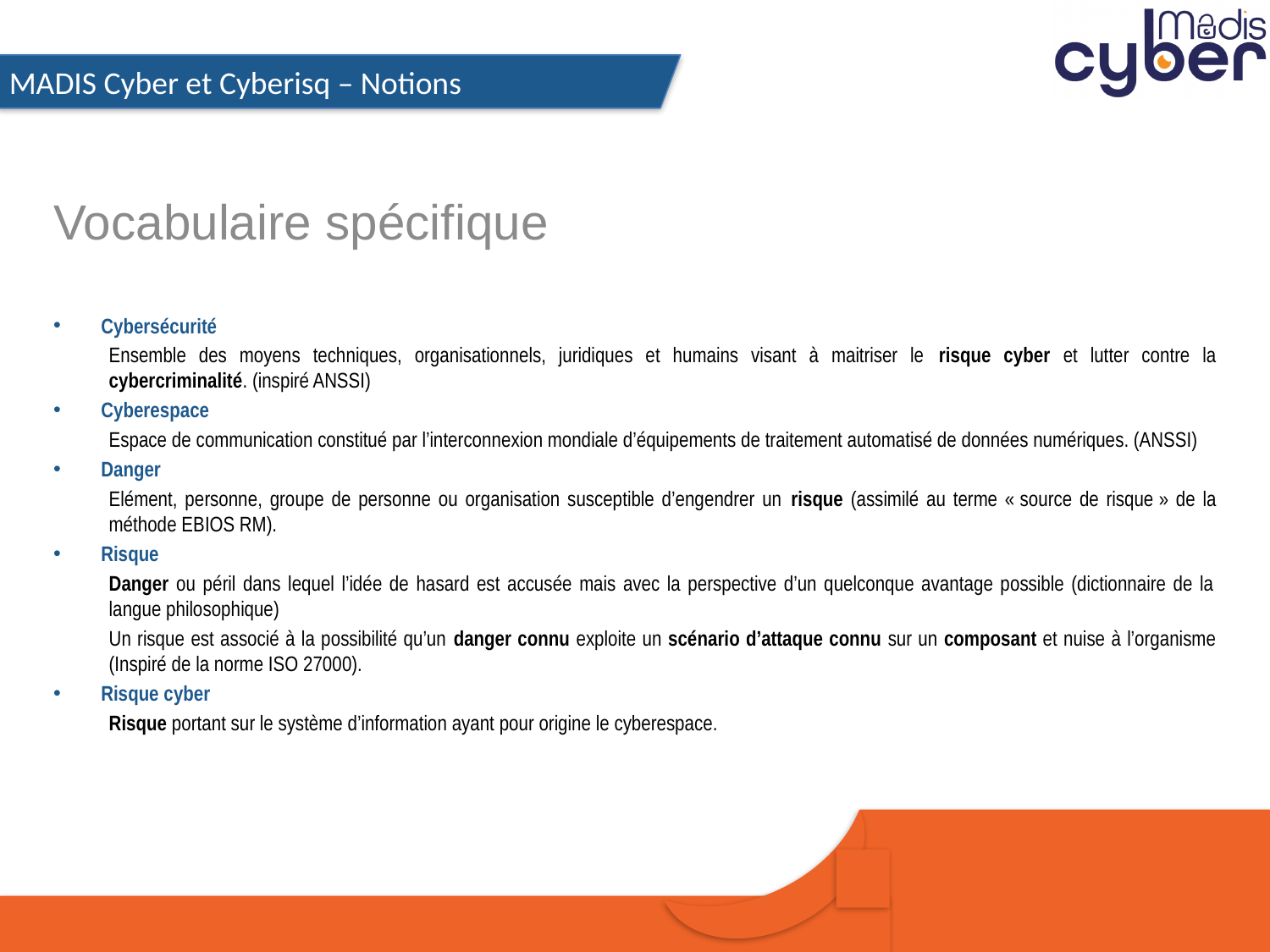

Vocabulaire spécifique

Cybersécurité
Ensemble des moyens techniques, organisationnels, juridiques et humains visant à maitriser le risque cyber et lutter contre la cybercriminalité. (inspiré ANSSI)
Cyberespace
Espace de communication constitué par l’interconnexion mondiale d’équipements de traitement automatisé de données numériques. (ANSSI)
Danger
Elément, personne, groupe de personne ou organisation susceptible d’engendrer un risque (assimilé au terme « source de risque » de la méthode EBIOS RM).
Risque
Danger ou péril dans lequel l’idée de hasard est accusée mais avec la perspective d’un quelconque avantage possible (dictionnaire de la langue philosophique)
Un risque est associé à la possibilité qu’un danger connu exploite un scénario d’attaque connu sur un composant et nuise à l’organisme (Inspiré de la norme ISO 27000).
Risque cyber
Risque portant sur le système d’information ayant pour origine le cyberespace.